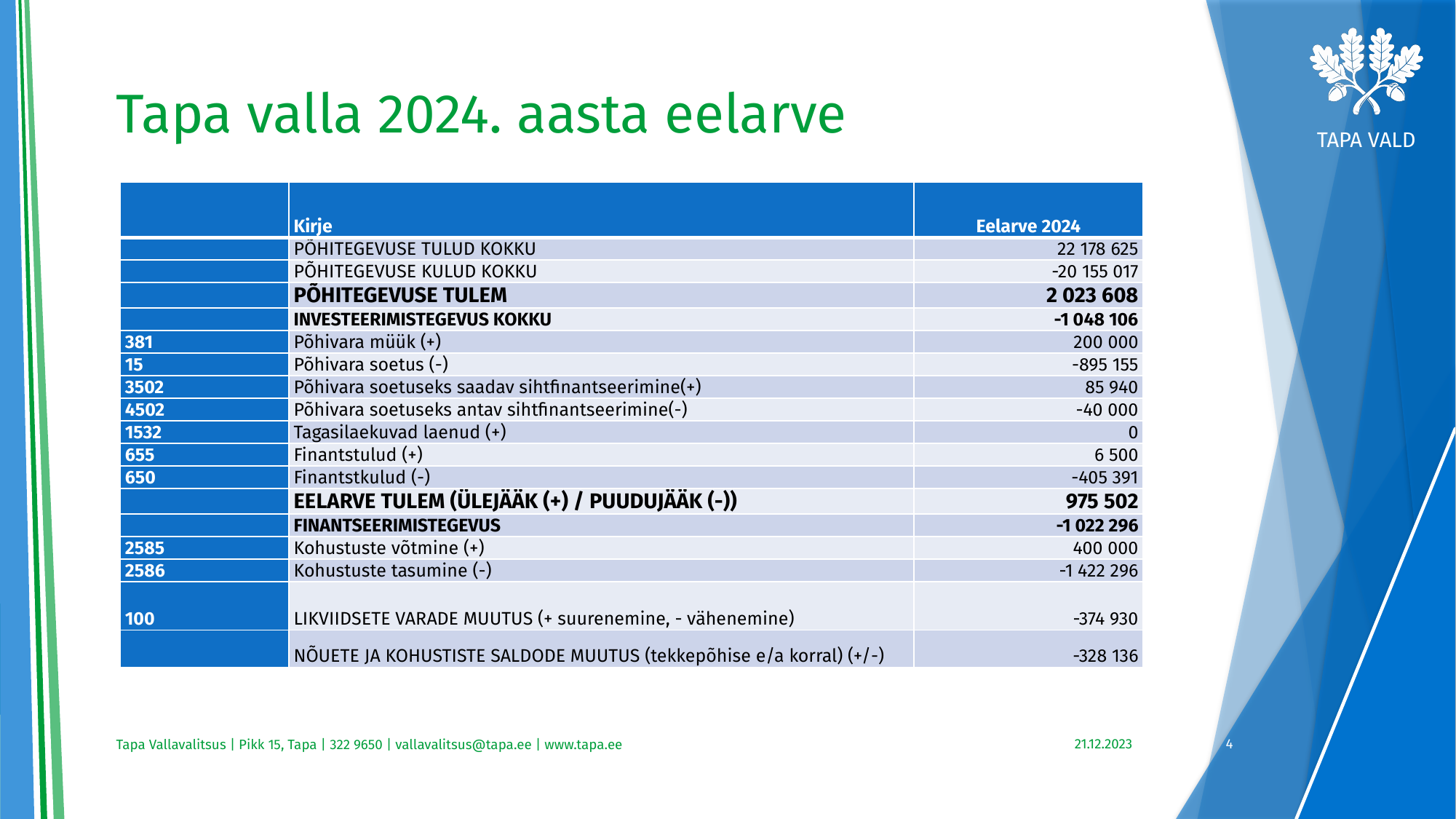

# Tapa valla 2024. aasta eelarve
|  | Kirje | Eelarve 2024 |
| --- | --- | --- |
|  | PÕHITEGEVUSE TULUD KOKKU | 22 178 625 |
|  | PÕHITEGEVUSE KULUD KOKKU | -20 155 017 |
|  | PÕHITEGEVUSE TULEM | 2 023 608 |
|  | INVESTEERIMISTEGEVUS KOKKU | -1 048 106 |
| 381 | Põhivara müük (+) | 200 000 |
| 15 | Põhivara soetus (-) | -895 155 |
| 3502 | Põhivara soetuseks saadav sihtfinantseerimine(+) | 85 940 |
| 4502 | Põhivara soetuseks antav sihtfinantseerimine(-) | -40 000 |
| 1532 | Tagasilaekuvad laenud (+) | 0 |
| 655 | Finantstulud (+) | 6 500 |
| 650 | Finantstkulud (-) | -405 391 |
|  | EELARVE TULEM (ÜLEJÄÄK (+) / PUUDUJÄÄK (-)) | 975 502 |
|  | FINANTSEERIMISTEGEVUS | -1 022 296 |
| 2585 | Kohustuste võtmine (+) | 400 000 |
| 2586 | Kohustuste tasumine (-) | -1 422 296 |
| 100 | LIKVIIDSETE VARADE MUUTUS (+ suurenemine, - vähenemine) | -374 930 |
|  | NÕUETE JA KOHUSTISTE SALDODE MUUTUS (tekkepõhise e/a korral) (+/-) | -328 136 |
21.12.2023
4
Tapa Vallavalitsus | Pikk 15, Tapa | 322 9650 | vallavalitsus@tapa.ee | www.tapa.ee